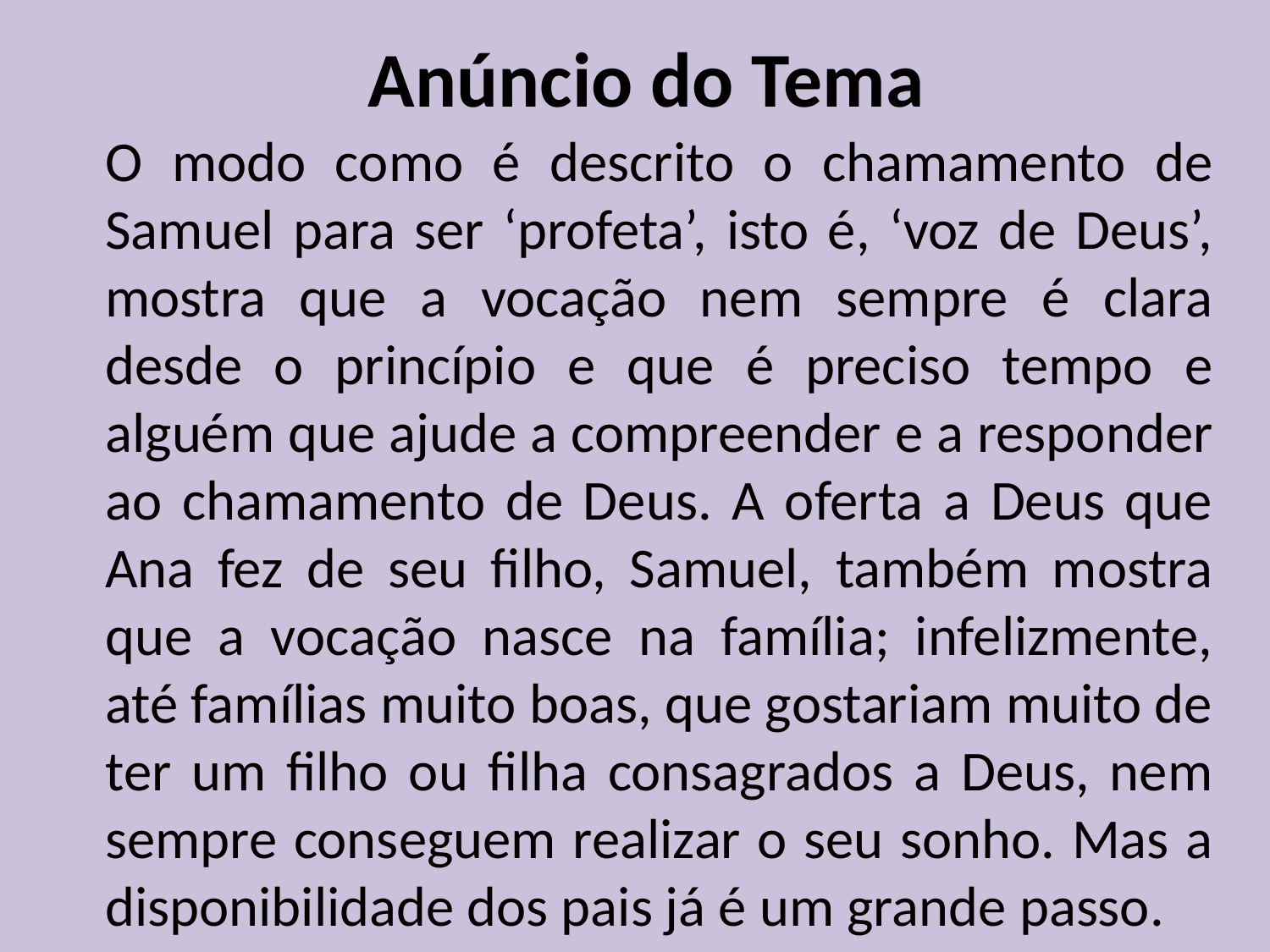

# Anúncio do Tema
	O modo como é descrito o chamamento de Samuel para ser ‘profeta’, isto é, ‘voz de Deus’, mostra que a vocação nem sempre é clara desde o princípio e que é preciso tempo e alguém que ajude a compreender e a responder ao chamamento de Deus. A oferta a Deus que Ana fez de seu filho, Samuel, também mostra que a vocação nasce na família; infelizmente, até famílias muito boas, que gostariam muito de ter um filho ou filha consagrados a Deus, nem sempre conseguem realizar o seu sonho. Mas a disponibilidade dos pais já é um grande passo.